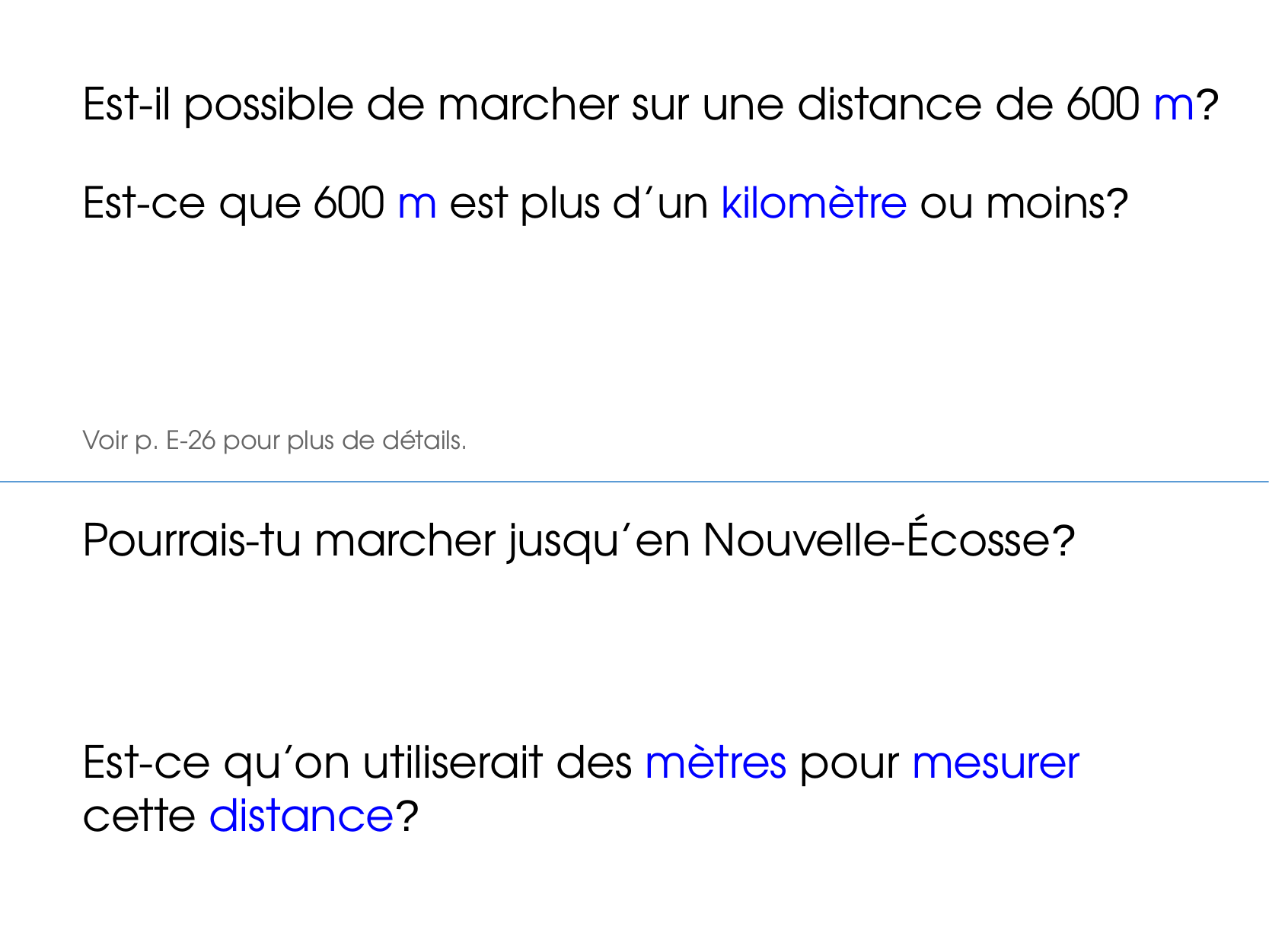

Est-il possible de marcher sur une distance de 600 m?
Est-ce que 600 m est plus d’un kilomètre ou moins?
Voir p. E-26 pour plus de détails.
Pourrais-tu marcher jusqu’en Nouvelle-Écosse?
Est-ce qu’on utiliserait des mètres pour mesurer cette distance?